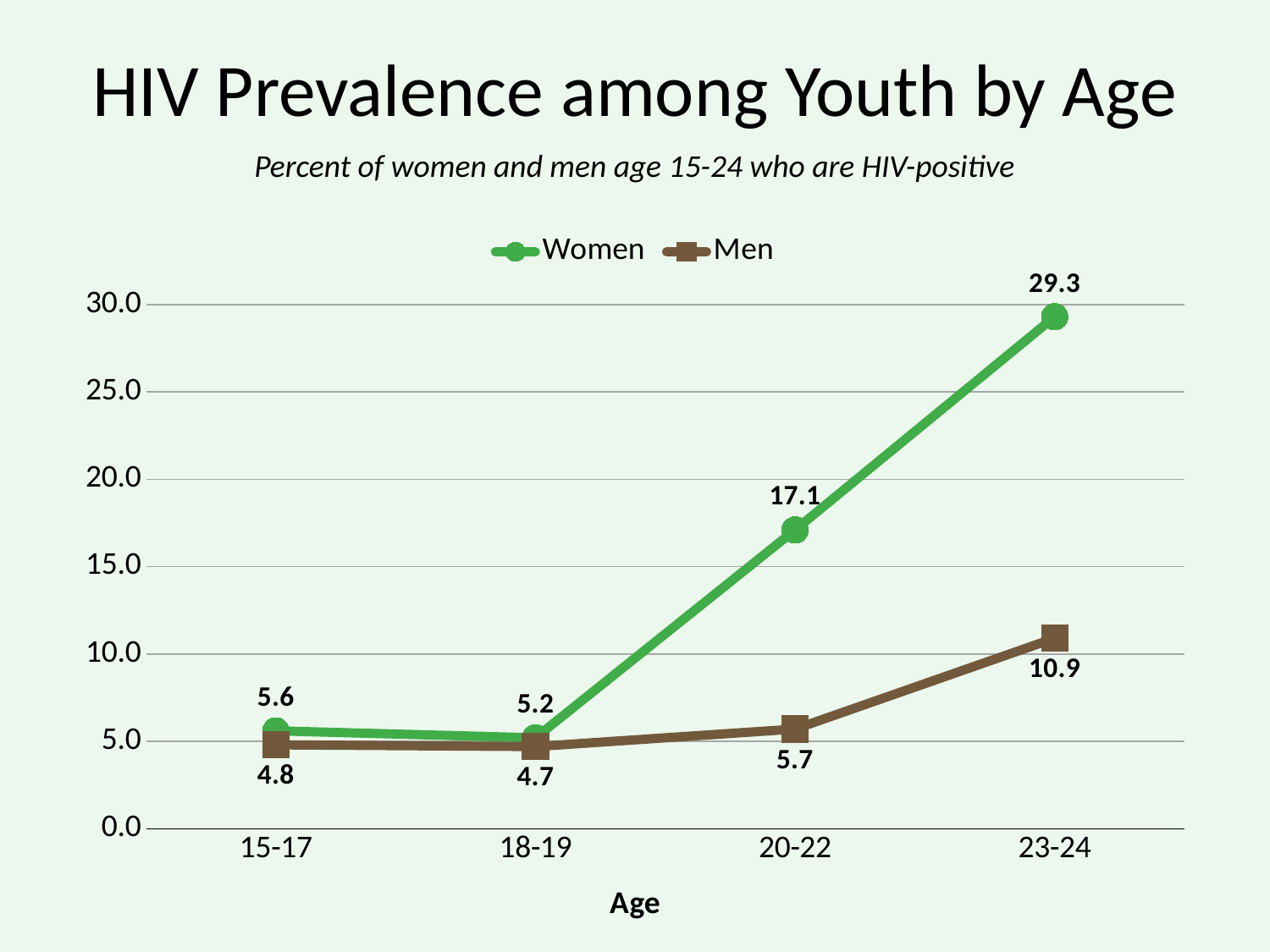

# HIV Prevalence among Youth by Age
Percent of women and men age 15-24 who are HIV-positive

### Chart

| Category | Women | Men |
|---|---|---|
| 15-17 | 5.6 | 4.8 |
| 18-19 | 5.2 | 4.7 |
| 20-22 | 17.1 | 5.7 |
| 23-24 | 29.3 | 10.9 |